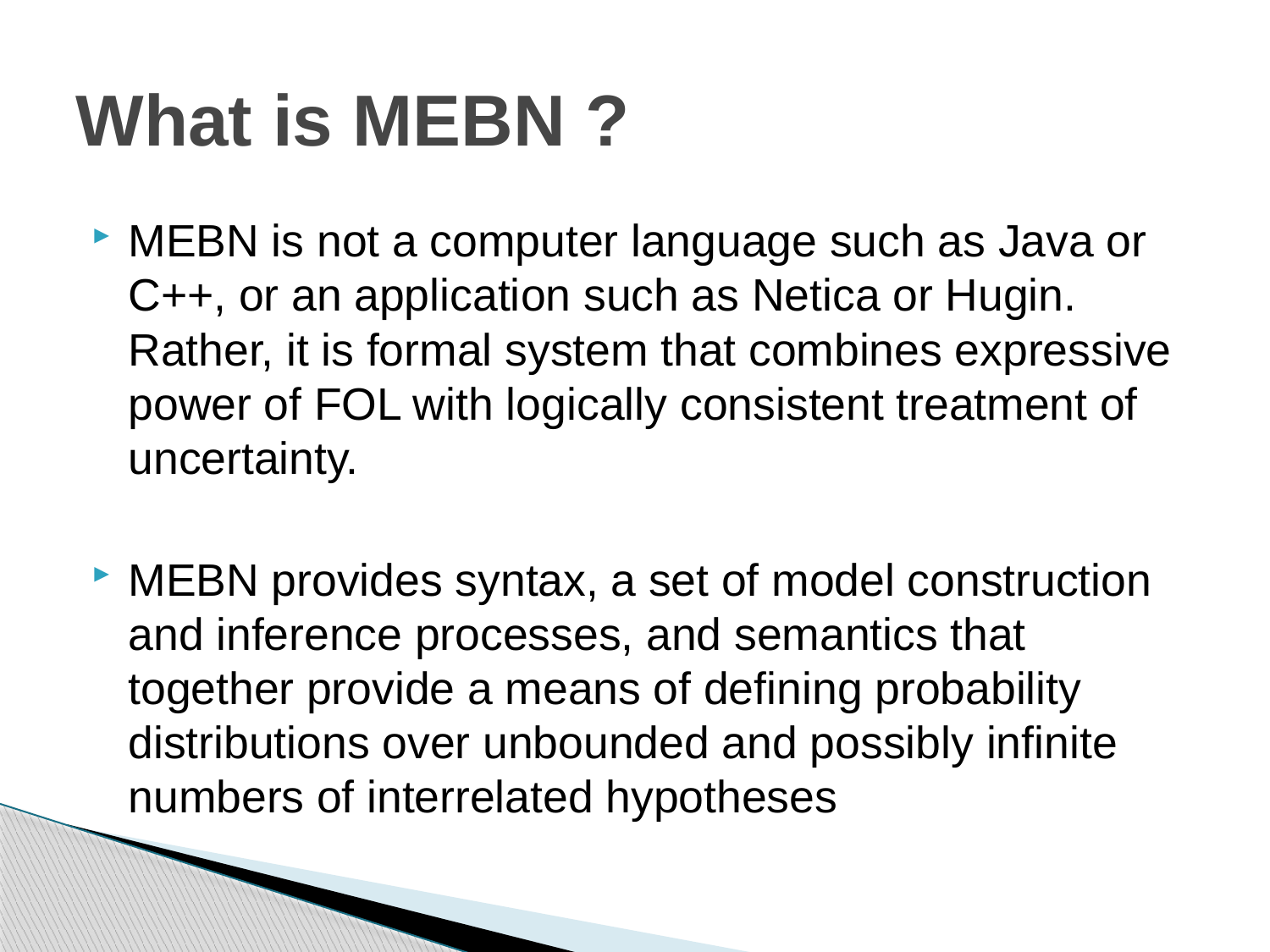

# What is MEBN ?
MEBN is not a computer language such as Java or C++, or an application such as Netica or Hugin. Rather, it is formal system that combines expressive power of FOL with logically consistent treatment of uncertainty.

MEBN provides syntax, a set of model construction and inference processes, and semantics that together provide a means of defining probability distributions over unbounded and possibly infinite numbers of interrelated hypotheses